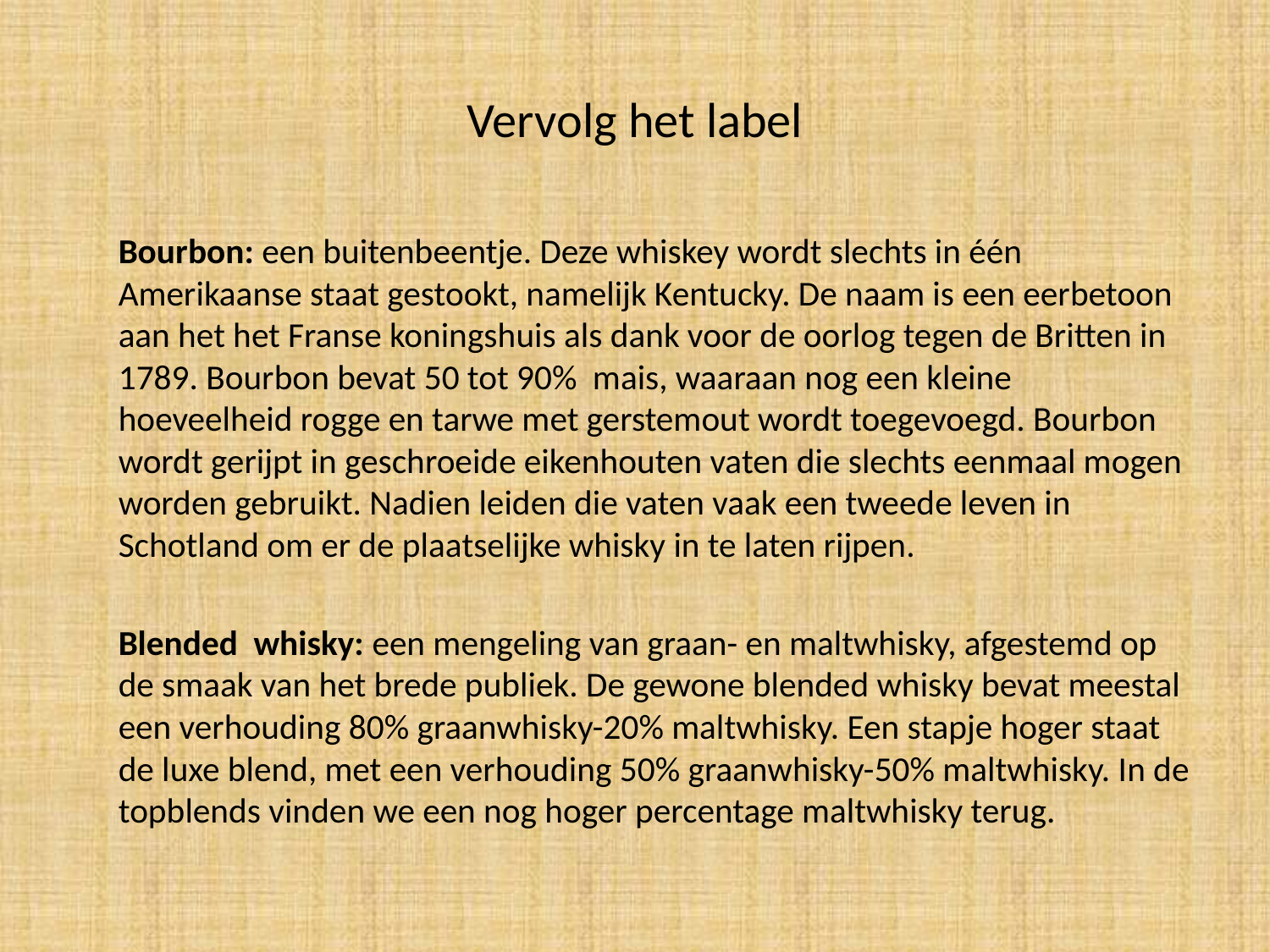

# Vervolg het label
	Bourbon: een buitenbeentje. Deze whiskey wordt slechts in één Amerikaanse staat gestookt, namelijk Kentucky. De naam is een eerbetoon aan het het Franse koningshuis als dank voor de oorlog tegen de Britten in 1789. Bourbon bevat 50 tot 90%  mais, waaraan nog een kleine hoeveelheid rogge en tarwe met gerstemout wordt toegevoegd. Bourbon wordt gerijpt in geschroeide eikenhouten vaten die slechts eenmaal mogen worden gebruikt. Nadien leiden die vaten vaak een tweede leven in Schotland om er de plaatselijke whisky in te laten rijpen.

	Blended  whisky: een mengeling van graan- en maltwhisky, afgestemd op de smaak van het brede publiek. De gewone blended whisky bevat meestal een verhouding 80% graanwhisky-20% maltwhisky. Een stapje hoger staat de luxe blend, met een verhouding 50% graanwhisky-50% maltwhisky. In de topblends vinden we een nog hoger percentage maltwhisky terug.